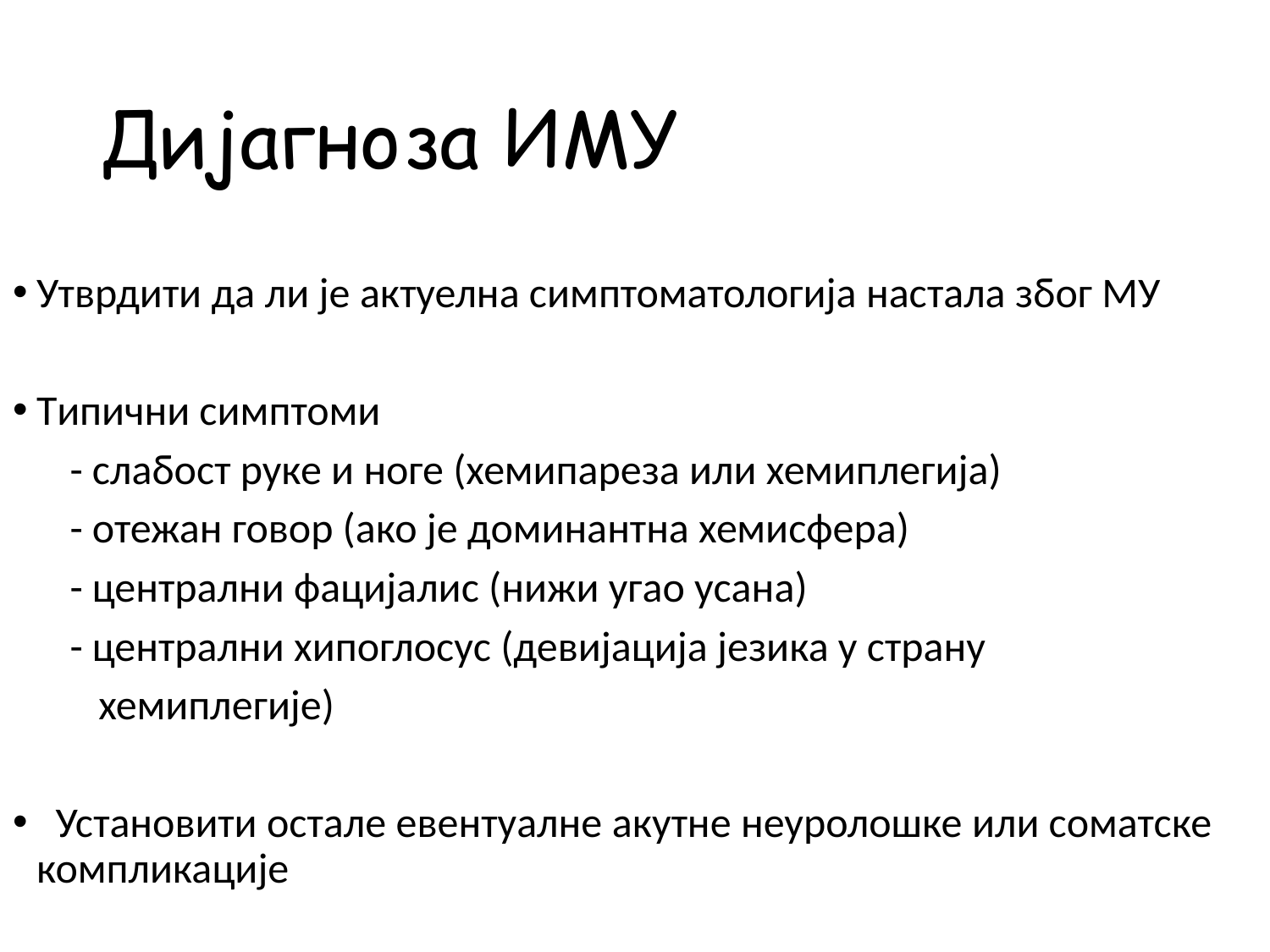

# Дијагноза ИМУ
Утврдити да ли је актуелна симптоматологија настала због МУ

Типични симптоми
      - слабост руке и ноге (хемипареза или хемиплегија)
      - отежан говор (ако је доминантна хемисфера)
      - централни фацијалис (нижи угао усана)
      - централни хипоглосус (девијација језика у страну
         хемиплегије)

  Установити остале евентуалне акутне неуролошке или соматске компликације